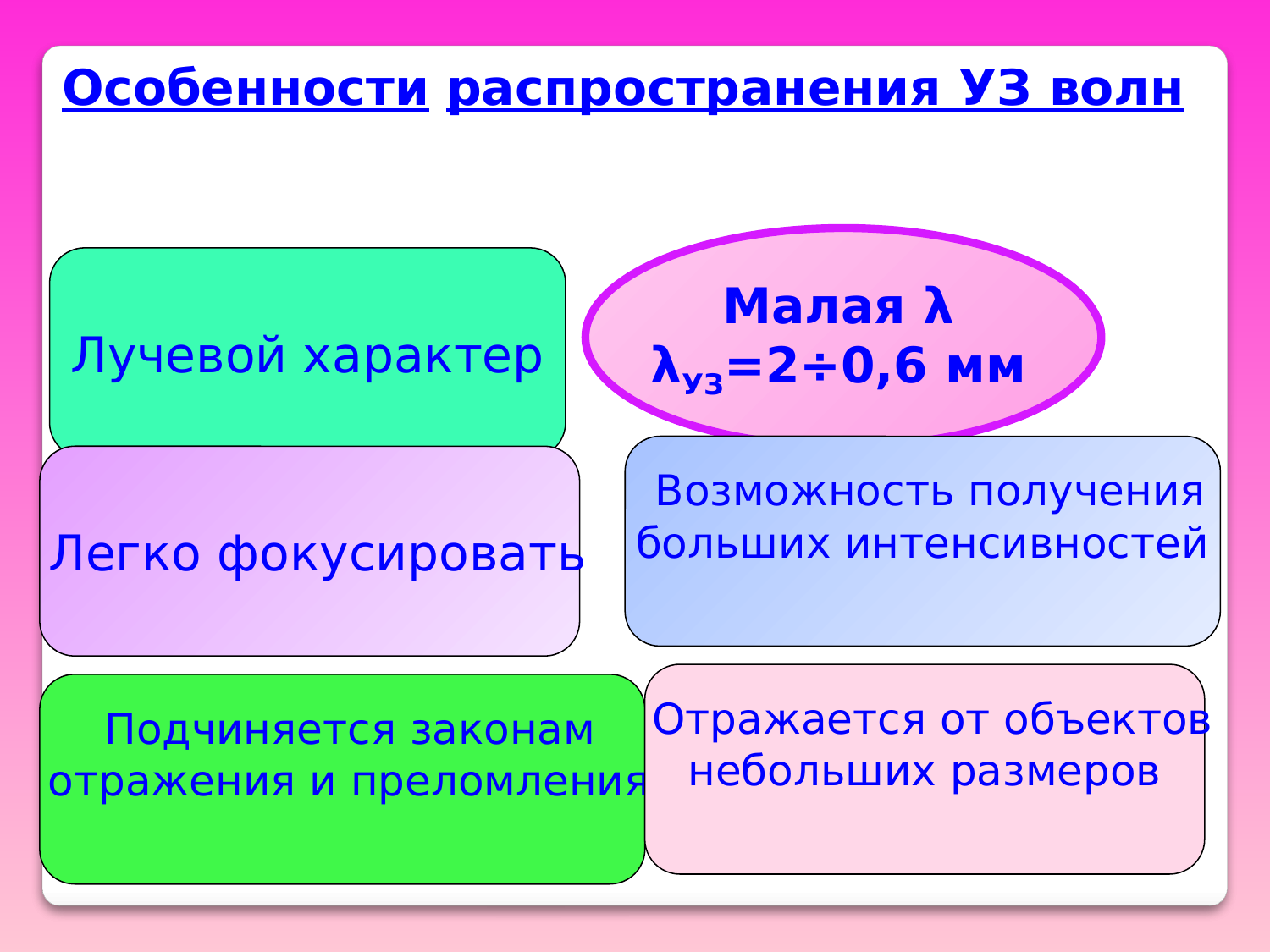

Особенности распространения УЗ волн

Лучевой характер
Малая λ
λУЗ=2÷0,6 мм
 Возможность получения
больших интенсивностей

 Легко фокусировать
 Отражается от объектов
небольших размеров

 Подчиняется законам
 отражения и преломления